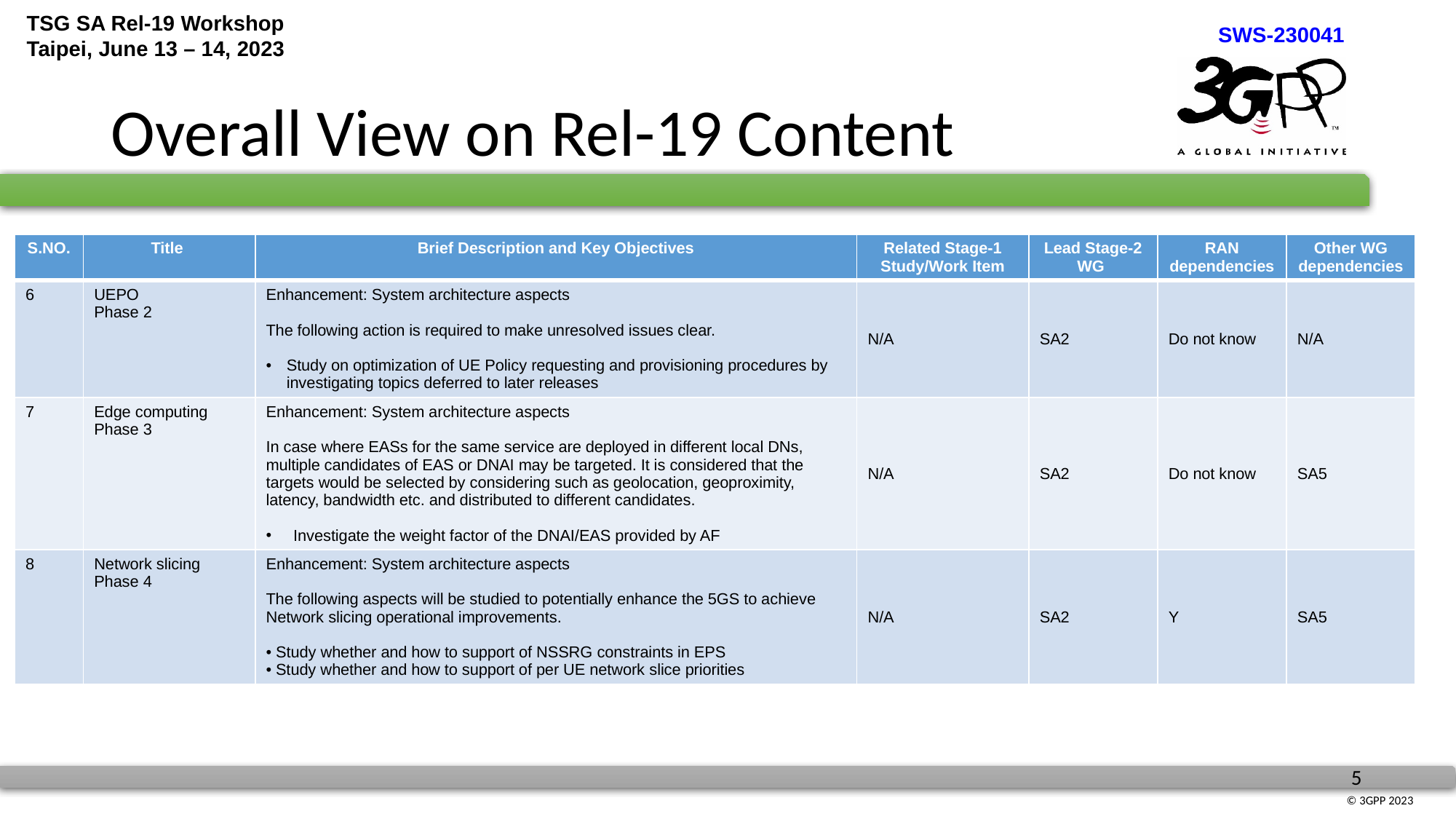

# Overall View on Rel-19 Content
| S.NO. | Title | Brief Description and Key Objectives | Related Stage-1 Study/Work Item | Lead Stage-2 WG | RAN dependencies | Other WG dependencies |
| --- | --- | --- | --- | --- | --- | --- |
| 6 | UEPO Phase 2 | Enhancement: System architecture aspects The following action is required to make unresolved issues clear. Study on optimization of UE Policy requesting and provisioning procedures by investigating topics deferred to later releases | N/A | SA2 | Do not know | N/A |
| 7 | Edge computing Phase 3 | Enhancement: System architecture aspects In case where EASs for the same service are deployed in different local DNs, multiple candidates of EAS or DNAI may be targeted. It is considered that the targets would be selected by considering such as geolocation, geoproximity, latency, bandwidth etc. and distributed to different candidates. Investigate the weight factor of the DNAI/EAS provided by AF | N/A | SA2 | Do not know | SA5 |
| 8 | Network slicing Phase 4 | Enhancement: System architecture aspects The following aspects will be studied to potentially enhance the 5GS to achieve Network slicing operational improvements. • Study whether and how to support of NSSRG constraints in EPS • Study whether and how to support of per UE network slice priorities | N/A | SA2 | Y | SA5 |